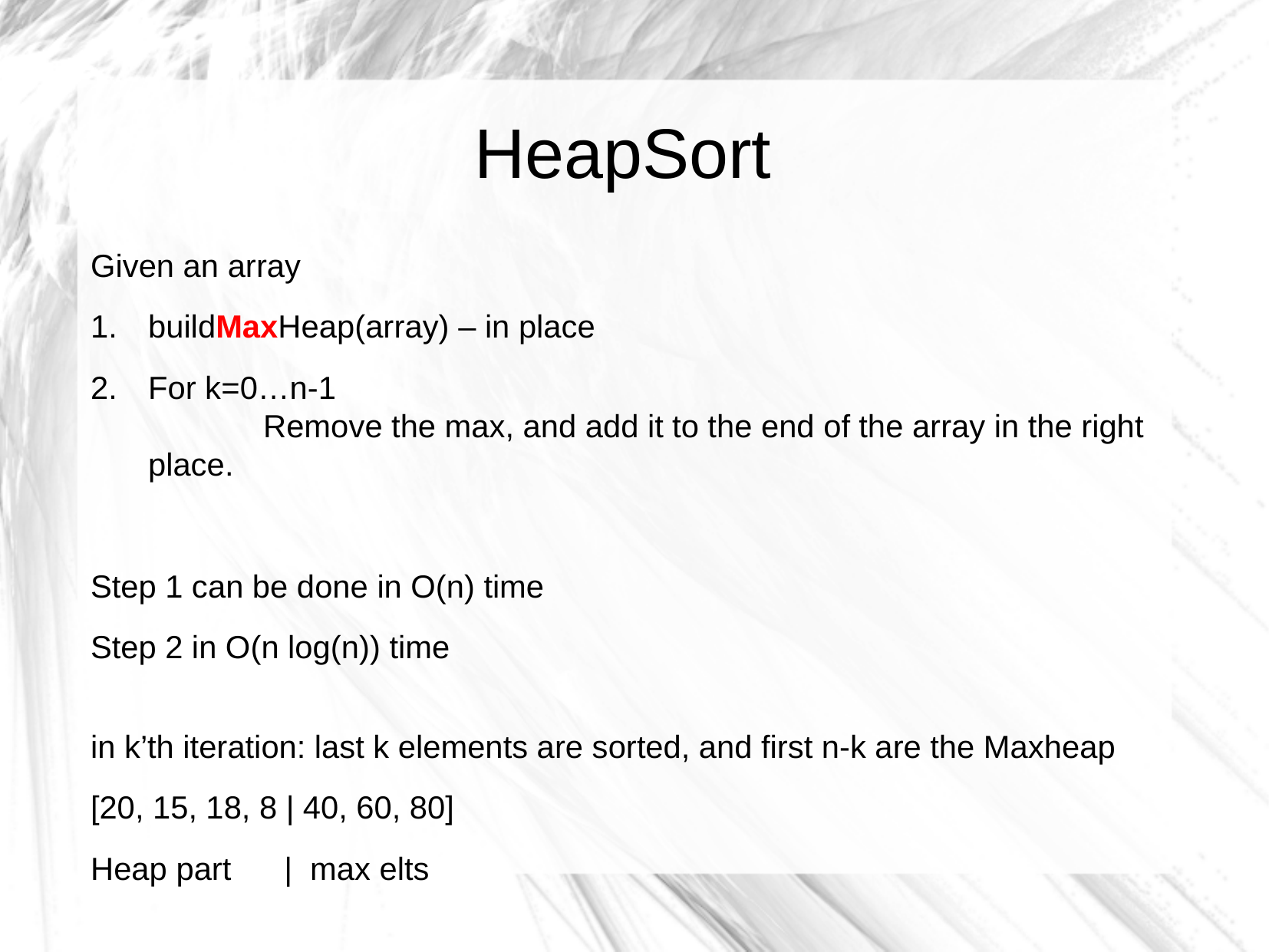

HeapSort
Given an array
buildMaxHeap(array) – in place
For k=0…n-1
	Remove the max, and add it to the end of the array in the right place.

Step 1 can be done in O(n) time
Step 2 in O(n log(n)) time
in k’th iteration: last k elements are sorted, and first n-k are the Maxheap
[20, 15, 18, 8 | 40, 60, 80]
Heap part      |  max elts